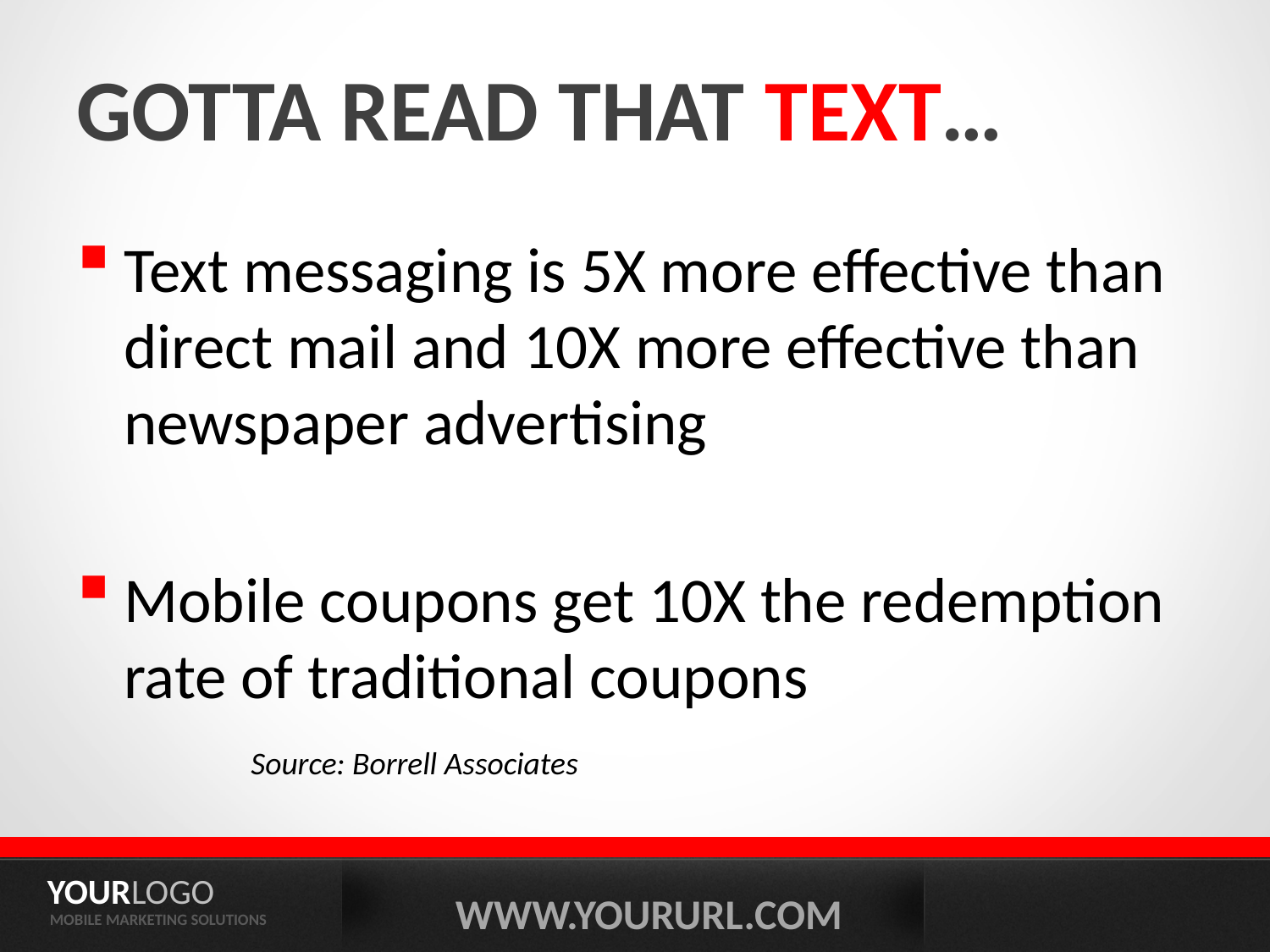

# Gotta Read that Text…
Text messaging is 5X more effective than direct mail and 10X more effective than newspaper advertising

Mobile coupons get 10X the redemption rate of traditional coupons
	Source: Borrell Associates